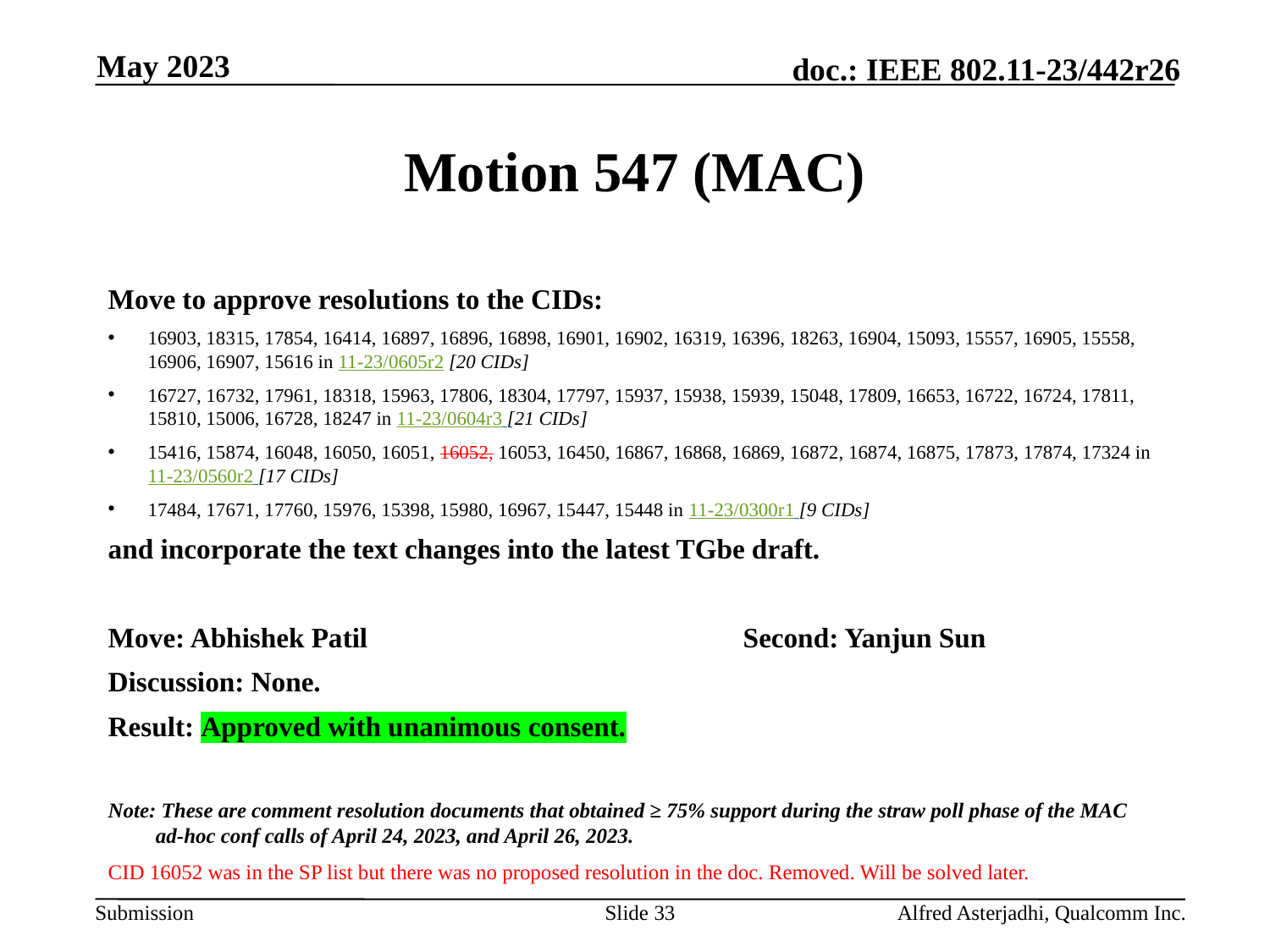

May 2023
# Motion 547 (MAC)
Move to approve resolutions to the CIDs:
16903, 18315, 17854, 16414, 16897, 16896, 16898, 16901, 16902, 16319, 16396, 18263, 16904, 15093, 15557, 16905, 15558, 16906, 16907, 15616 in 11-23/0605r2 [20 CIDs]
16727, 16732, 17961, 18318, 15963, 17806, 18304, 17797, 15937, 15938, 15939, 15048, 17809, 16653, 16722, 16724, 17811, 15810, 15006, 16728, 18247 in 11-23/0604r3 [21 CIDs]
15416, 15874, 16048, 16050, 16051, 16052, 16053, 16450, 16867, 16868, 16869, 16872, 16874, 16875, 17873, 17874, 17324 in 11-23/0560r2 [17 CIDs]
17484, 17671, 17760, 15976, 15398, 15980, 16967, 15447, 15448 in 11-23/0300r1 [9 CIDs]
and incorporate the text changes into the latest TGbe draft.

Move: Abhishek Patil			Second: Yanjun Sun
Discussion: None.
Result: Approved with unanimous consent.

Note: These are comment resolution documents that obtained ≥ 75% support during the straw poll phase of the MAC ad-hoc conf calls of April 24, 2023, and April 26, 2023.
CID 16052 was in the SP list but there was no proposed resolution in the doc. Removed. Will be solved later.
Slide 33
Alfred Asterjadhi, Qualcomm Inc.